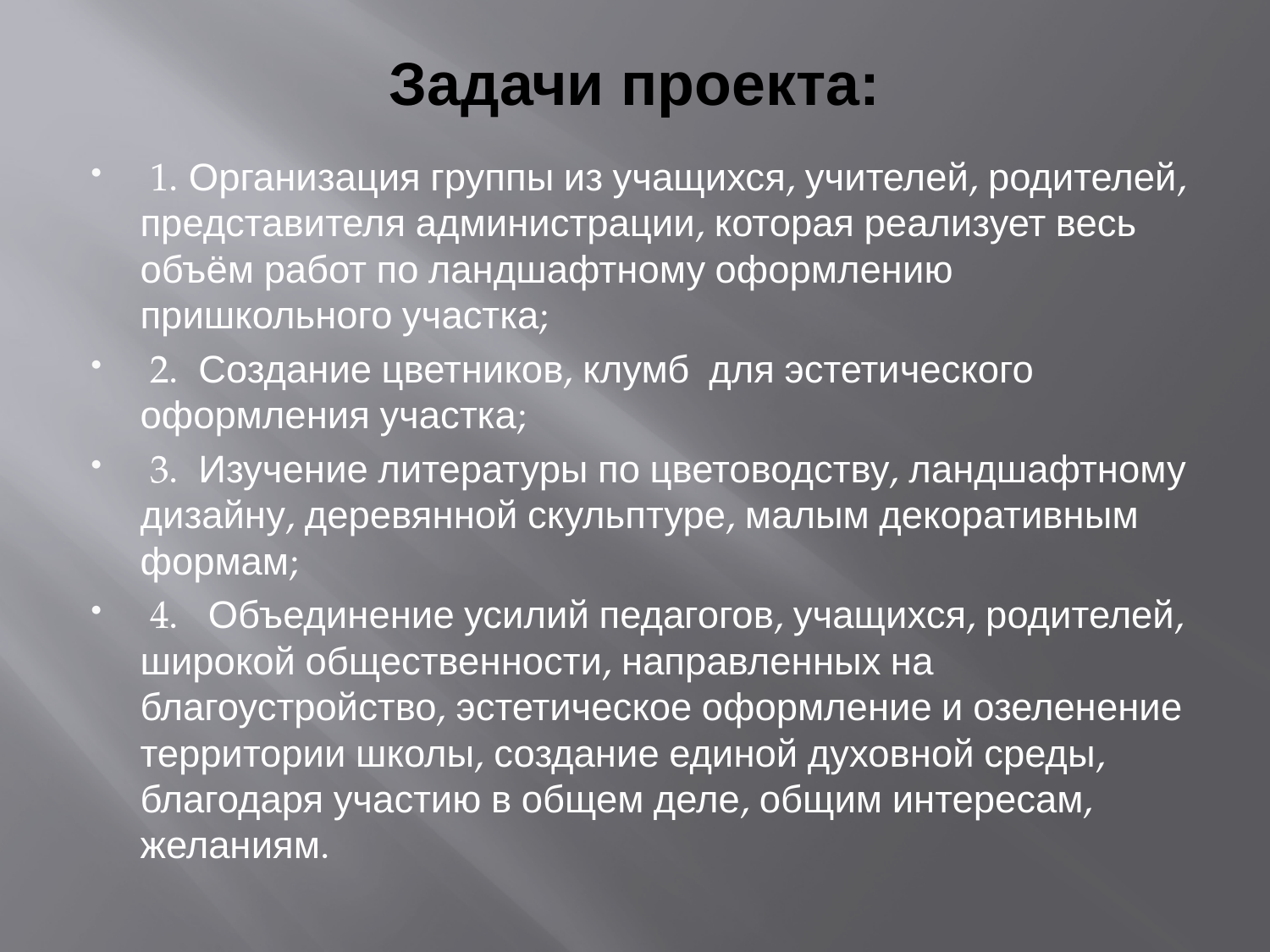

# Задачи проекта:
 1. Организация группы из учащихся, учителей, родителей, представителя администрации, которая реализует весь объём работ по ландшафтному оформлению пришкольного участка;
 2.  Создание цветников, клумб  для эстетического оформления участка;
 3.  Изучение литературы по цветоводству, ландшафтному дизайну, деревянной скульптуре, малым декоративным  формам;
 4.   Объединение усилий педагогов, учащихся, родителей, широкой общественности, направленных на благоустройство, эстетическое оформление и озеленение территории школы, создание единой духовной среды, благодаря участию в общем деле, общим интересам, желаниям.